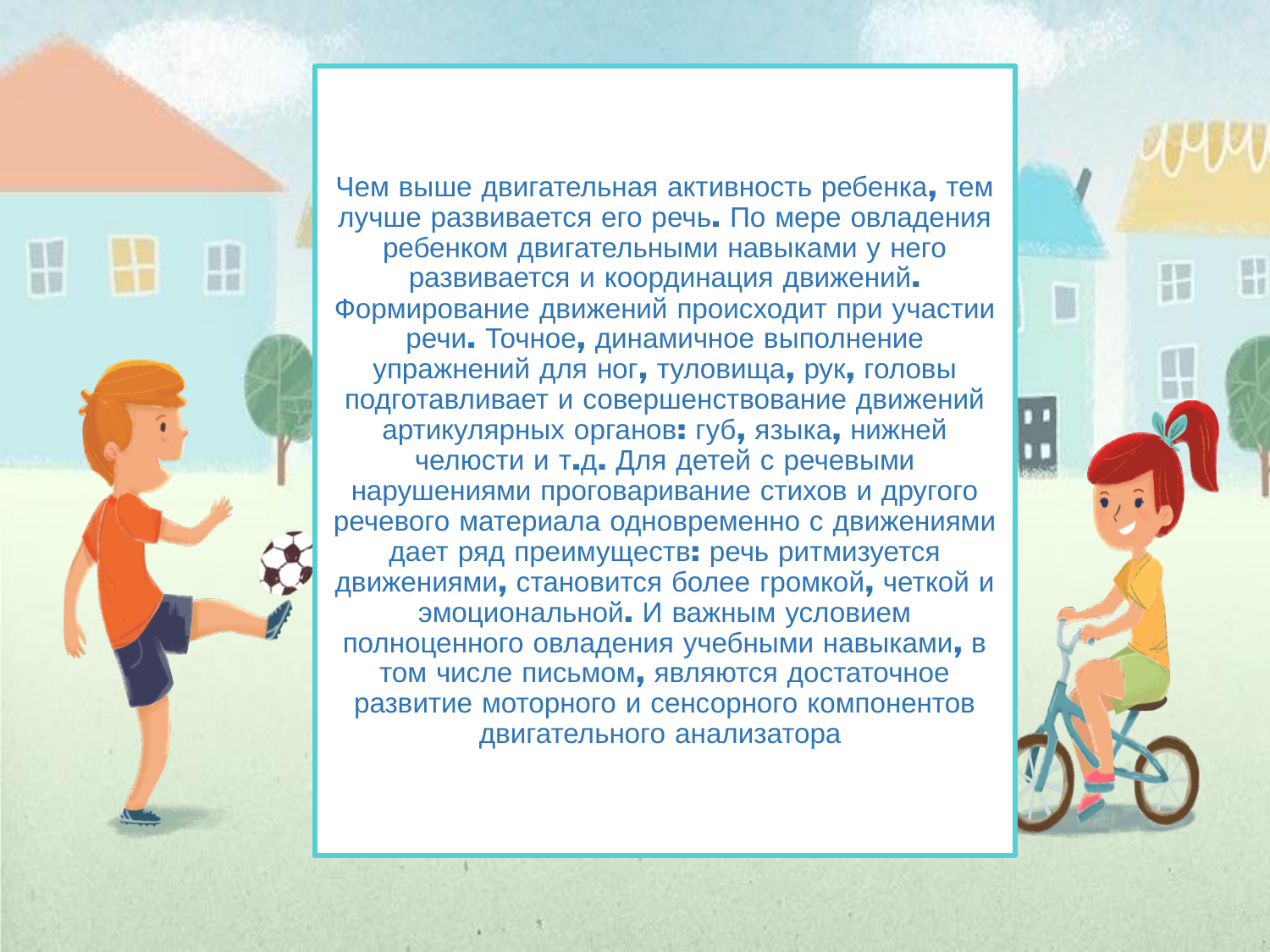

# Чем выше двигательная активность ребенка, тем лучше развивается его речь. По мере овладения ребенком двигательными навыками у него развивается и координация движений. Формирование движений происходит при участии речи. Точное, динамичное выполнение упражнений для ног, туловища, рук, головы подготавливает и совершенствование движений артикулярных органов: губ, языка, нижней челюсти и т.д. Для детей с речевыми нарушениями проговаривание стихов и другого речевого материала одновременно с движениями дает ряд преимуществ: речь ритмизуется движениями, становится более громкой, четкой и эмоциональной. И важным условием полноценного овладения учебными навыками, в том числе письмом, являются достаточное развитие моторного и сенсорного компонентов двигательного анализатора